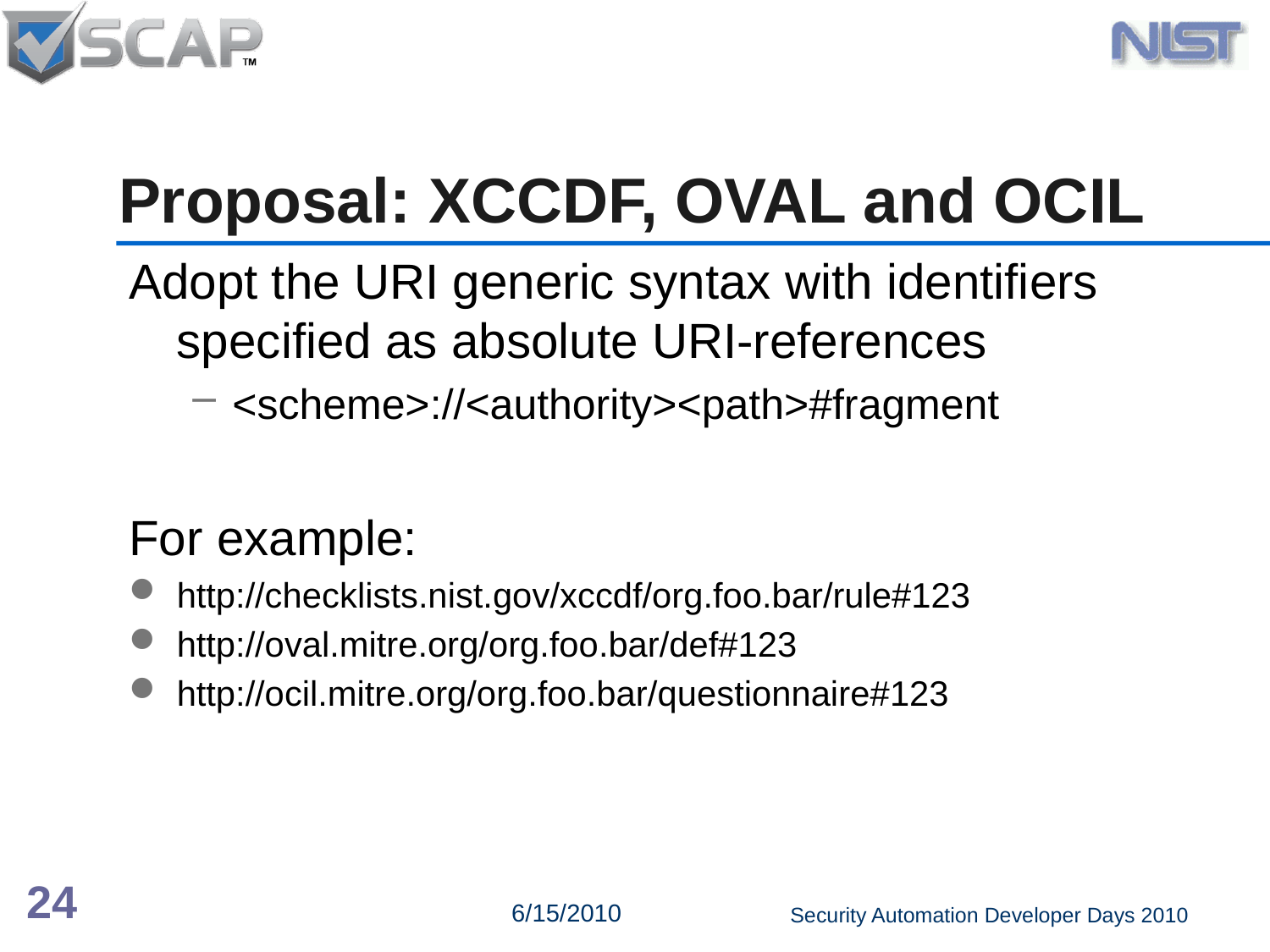

# Proposal: XCCDF, OVAL and OCIL
Adopt the URI generic syntax with identifiers specified as absolute URI-references
<scheme>://<authority><path>#fragment

For example:
http://checklists.nist.gov/xccdf/org.foo.bar/rule#123
http://oval.mitre.org/org.foo.bar/def#123
http://ocil.mitre.org/org.foo.bar/questionnaire#123
24
6/15/2010
Security Automation Developer Days 2010